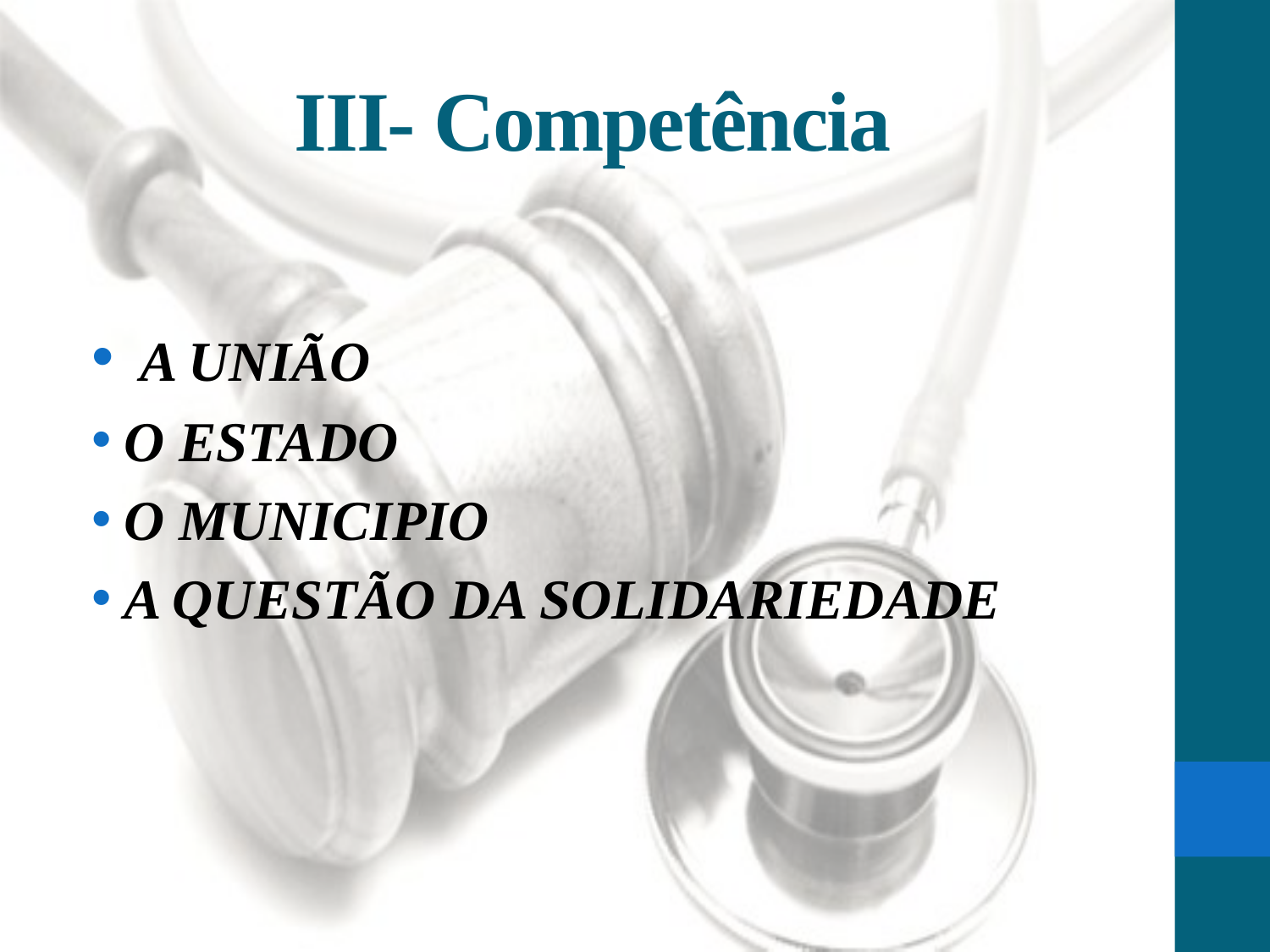

# III- Competência

 A UNIÃO
O ESTADO
O MUNICIPIO
A QUESTÃO DA SOLIDARIEDADE